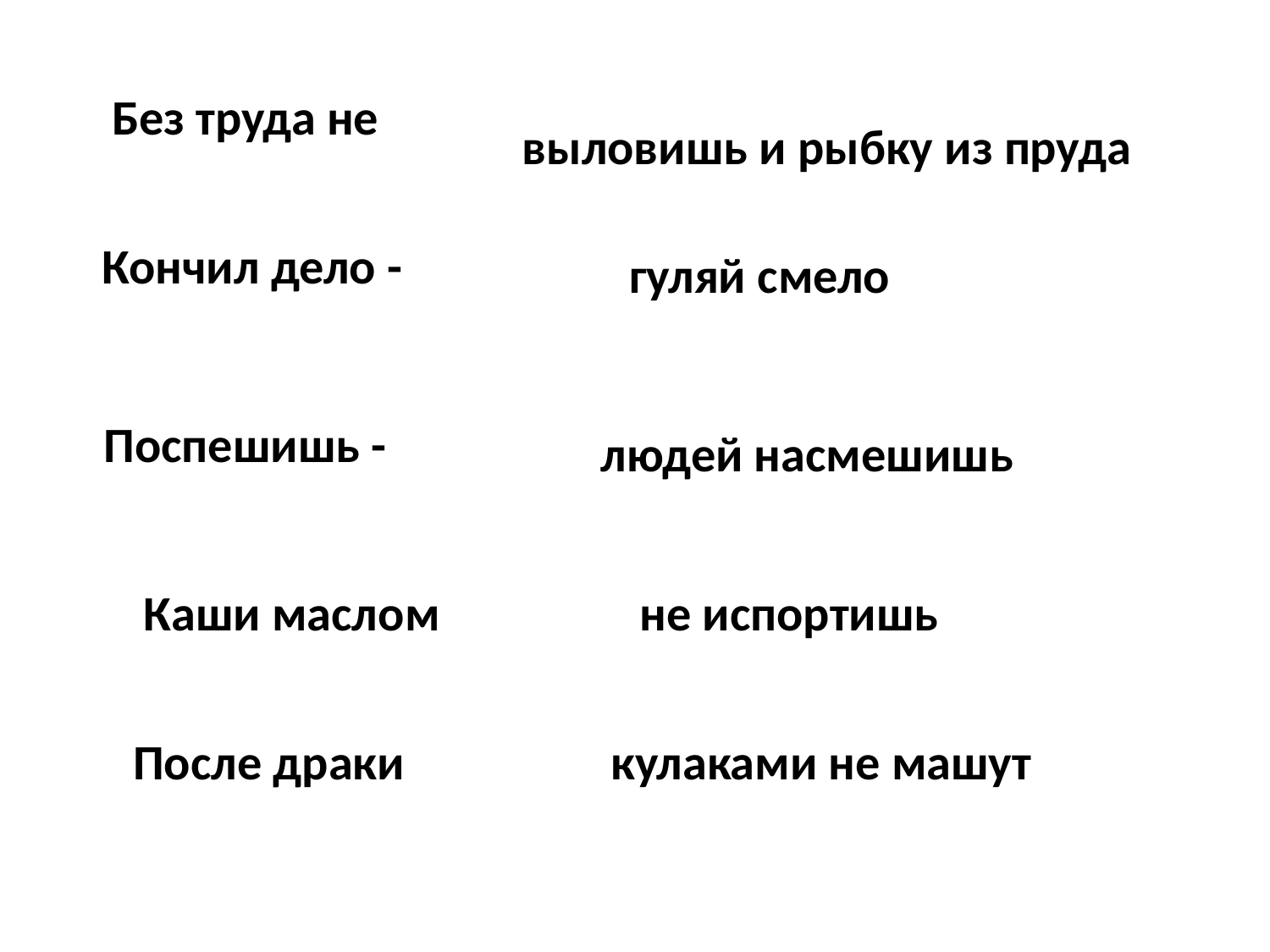

Без труда не
выловишь и рыбку из пруда
Кончил дело -
гуляй смело
Поспешишь -
людей насмешишь

Каши маслом
не испортишь
После драки
кулаками не машут